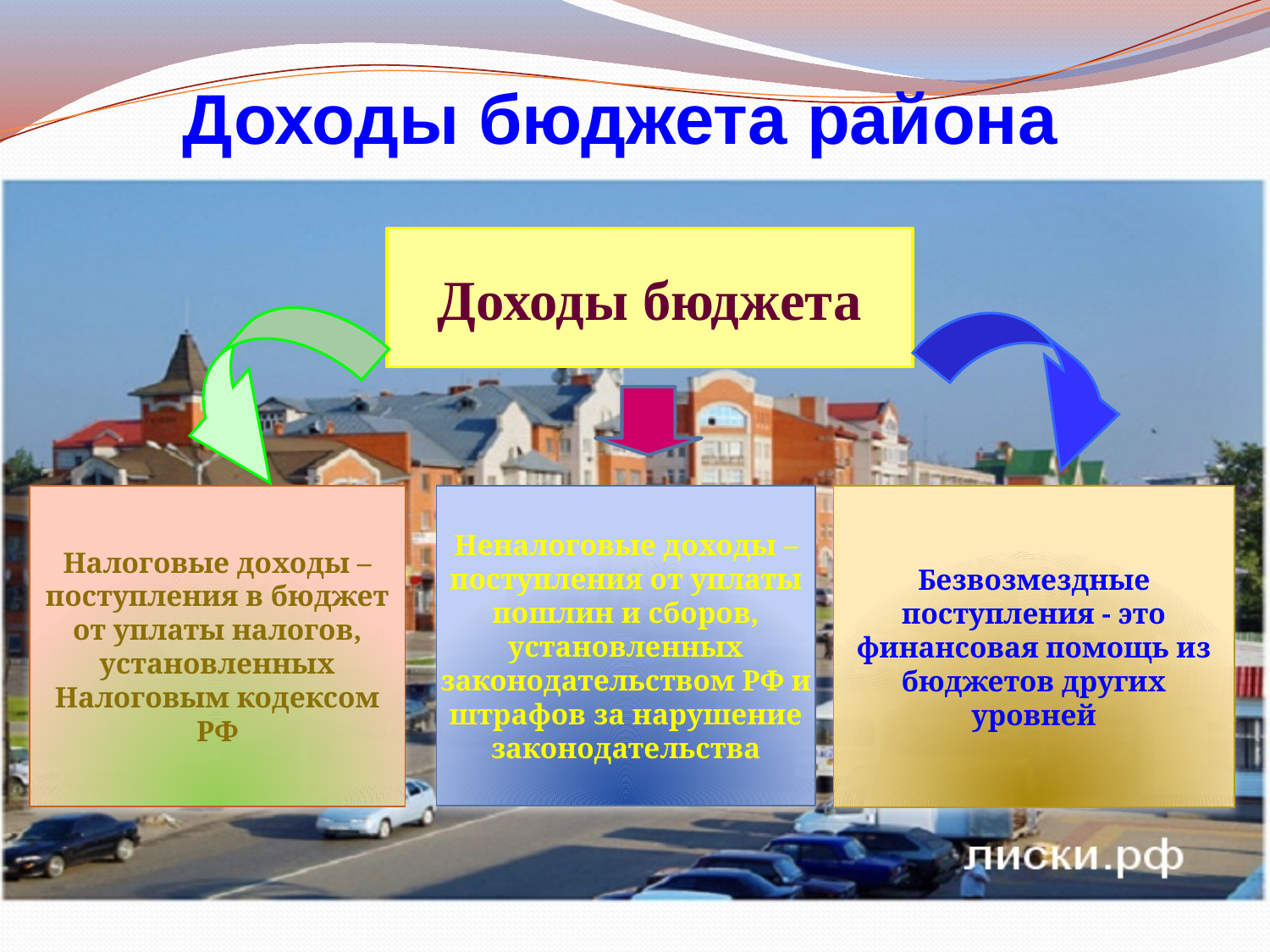

# Доходы бюджета района

Доходы бюджета

Налоговые доходы – поступления в бюджет от уплаты налогов, установленных Налоговым кодексом РФ
Неналоговые доходы – поступления от уплаты пошлин и сборов, установленных законодательством РФ и штрафов за нарушение законодательства
Безвозмездные поступления - это финансовая помощь из бюджетов других уровней